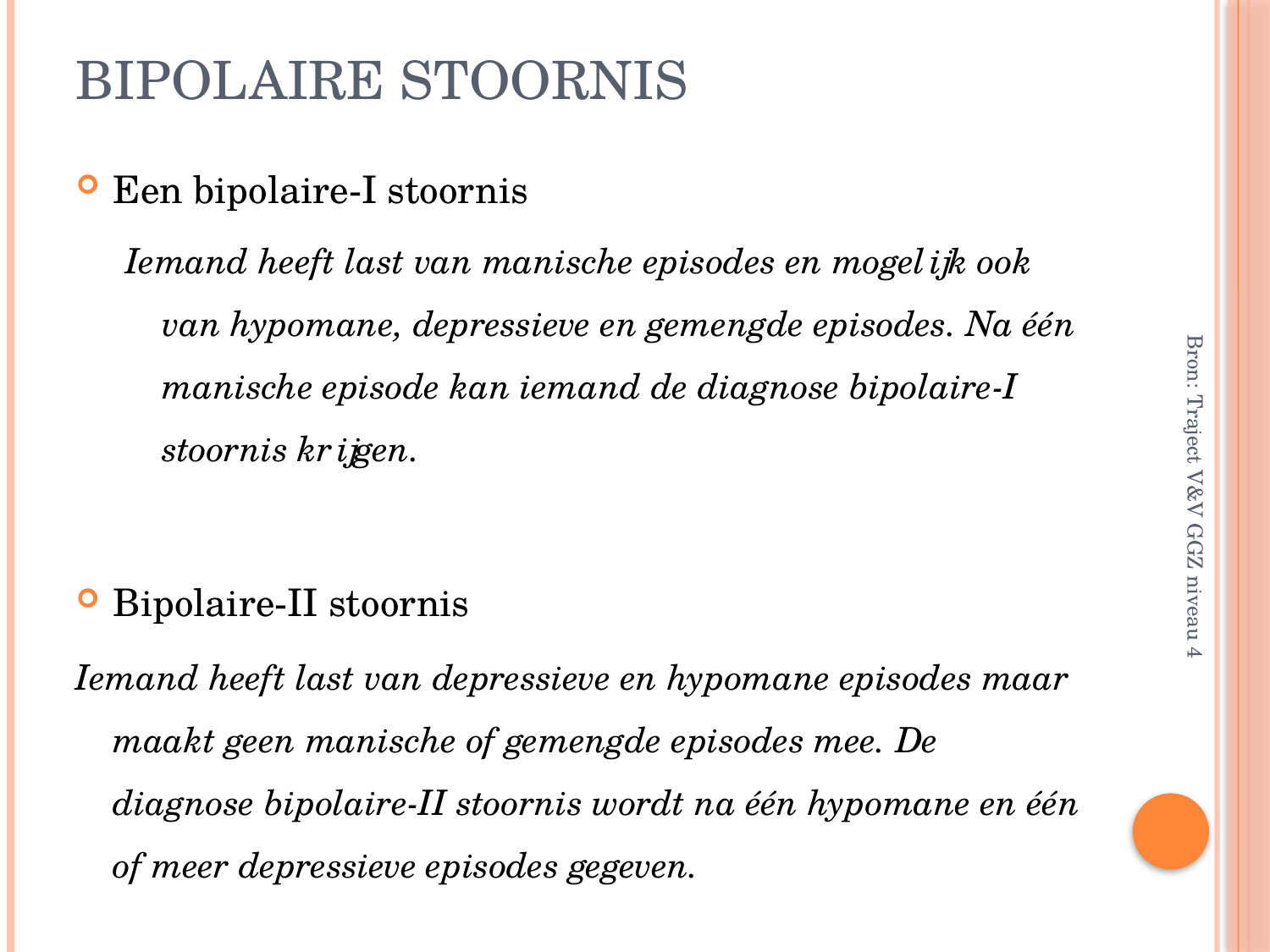

# Bipolaire stoornis
Een bipolaire-I stoornis
Iemand heeft last van manische episodes en mogelijk ook van hypomane, depressieve en gemengde episodes. Na één manische episode kan iemand de diagnose bipolaire-I stoornis krijgen.

Bipolaire-II stoornis
Iemand heeft last van depressieve en hypomane episodes maar maakt geen manische of gemengde episodes mee. De diagnose bipolaire-II stoornis wordt na één hypomane en één of meer depressieve episodes gegeven.

Bron: Traject V&V GGZ niveau 4